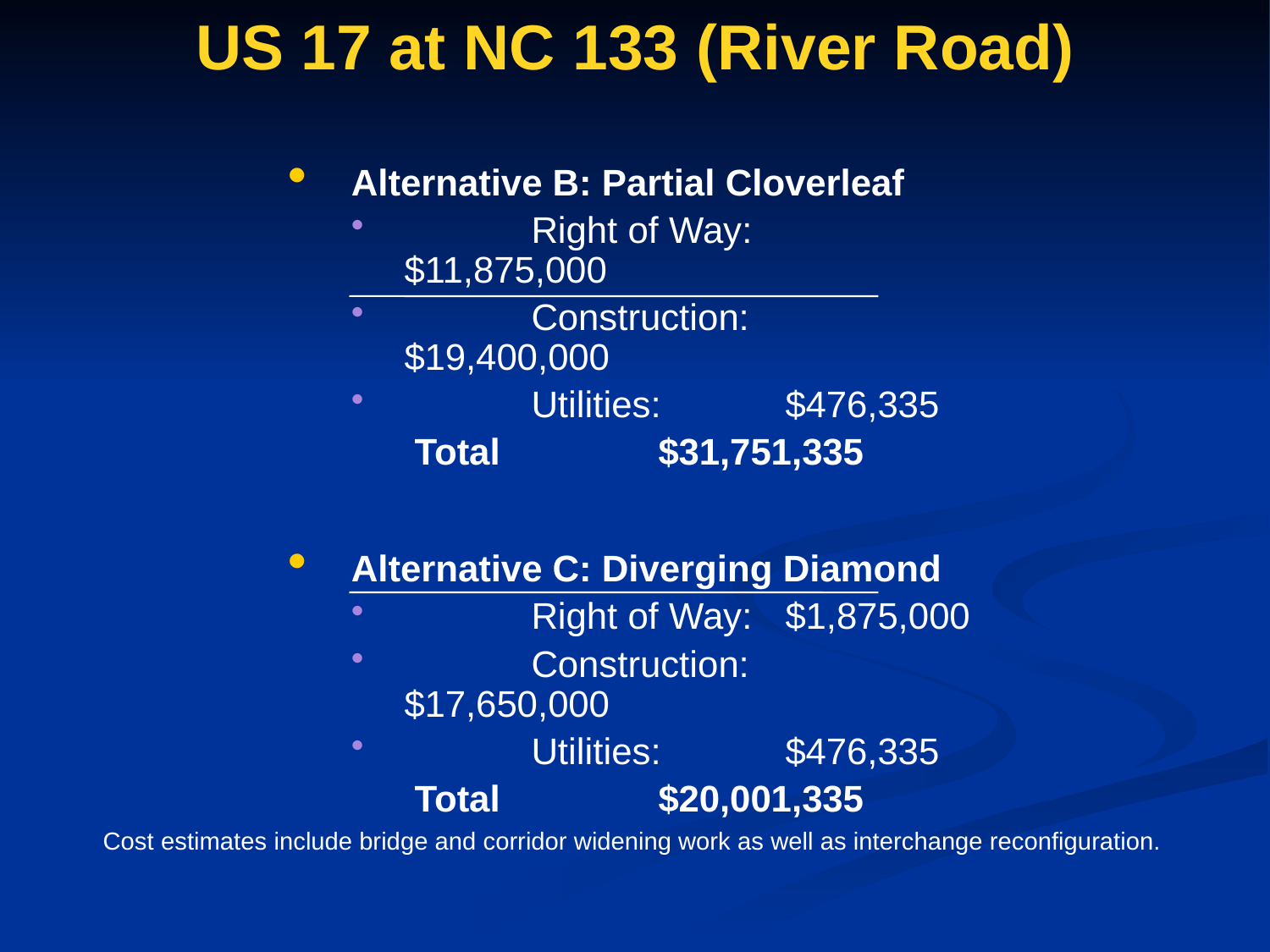

US 17 at NC 133 (River Road)

Alternative B: Partial Cloverleaf
	Right of Way: 	$11,875,000
	Construction: 	$19,400,000
	Utilities:	$476,335
	 Total		$31,751,335

Alternative C: Diverging Diamond
	Right of Way: 	$1,875,000
	Construction: 	$17,650,000
	Utilities:	$476,335
	 Total		$20,001,335

Cost estimates include bridge and corridor widening work as well as interchange reconfiguration.